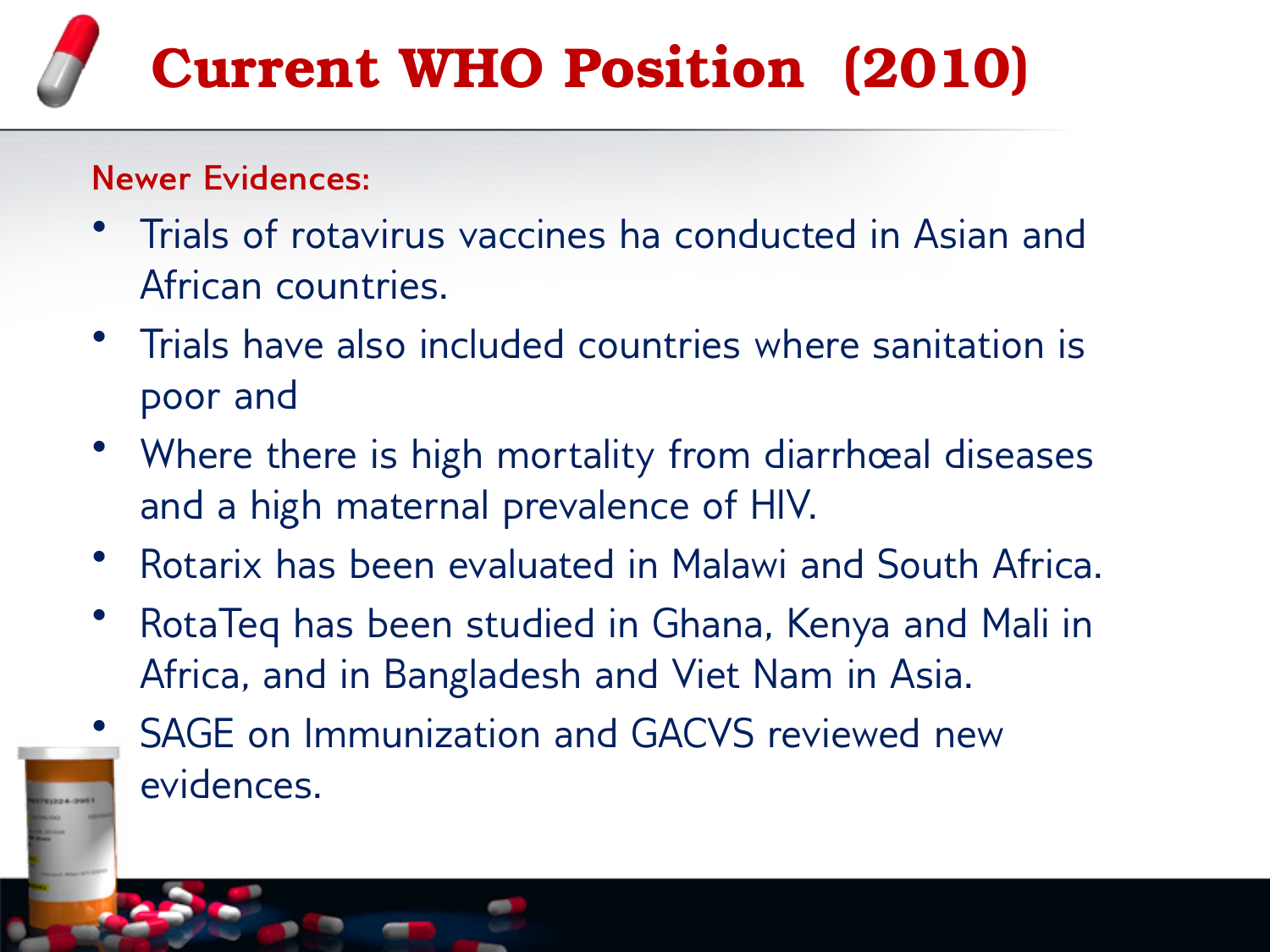

# Current WHO Position  (2010)
Newer Evidences:
Trials of rotavirus vaccines ha conducted in Asian and African countries.
Trials have also included countries where sanitation is poor and
Where there is high mortality from diarrhoeal diseases and a high maternal prevalence of HIV.
Rotarix has been evaluated in Malawi and South Africa.
RotaTeq has been studied in Ghana, Kenya and Mali in Africa, and in Bangladesh and Viet Nam in Asia.
SAGE on Immunization and GACVS reviewed new evidences.